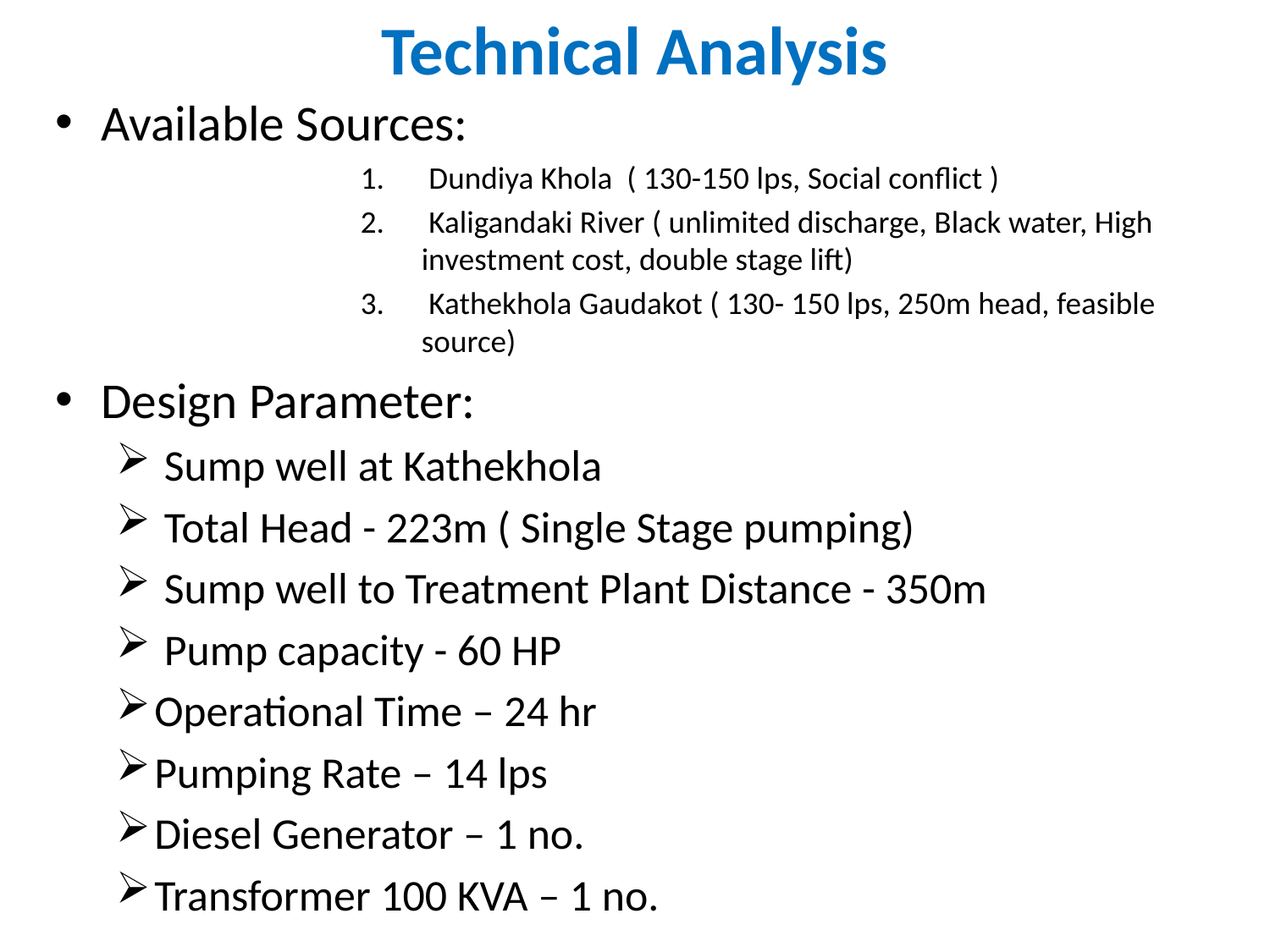

# Technical Analysis
Available Sources:
 Dundiya Khola  ( 130-150 lps, Social conflict )
 Kaligandaki River ( unlimited discharge, Black water, High investment cost, double stage lift)
 Kathekhola Gaudakot ( 130- 150 lps, 250m head, feasible source)
Design Parameter:
 Sump well at Kathekhola
 Total Head - 223m ( Single Stage pumping)
 Sump well to Treatment Plant Distance - 350m
 Pump capacity - 60 HP
Operational Time – 24 hr
Pumping Rate – 14 lps
Diesel Generator – 1 no.
Transformer 100 KVA – 1 no.